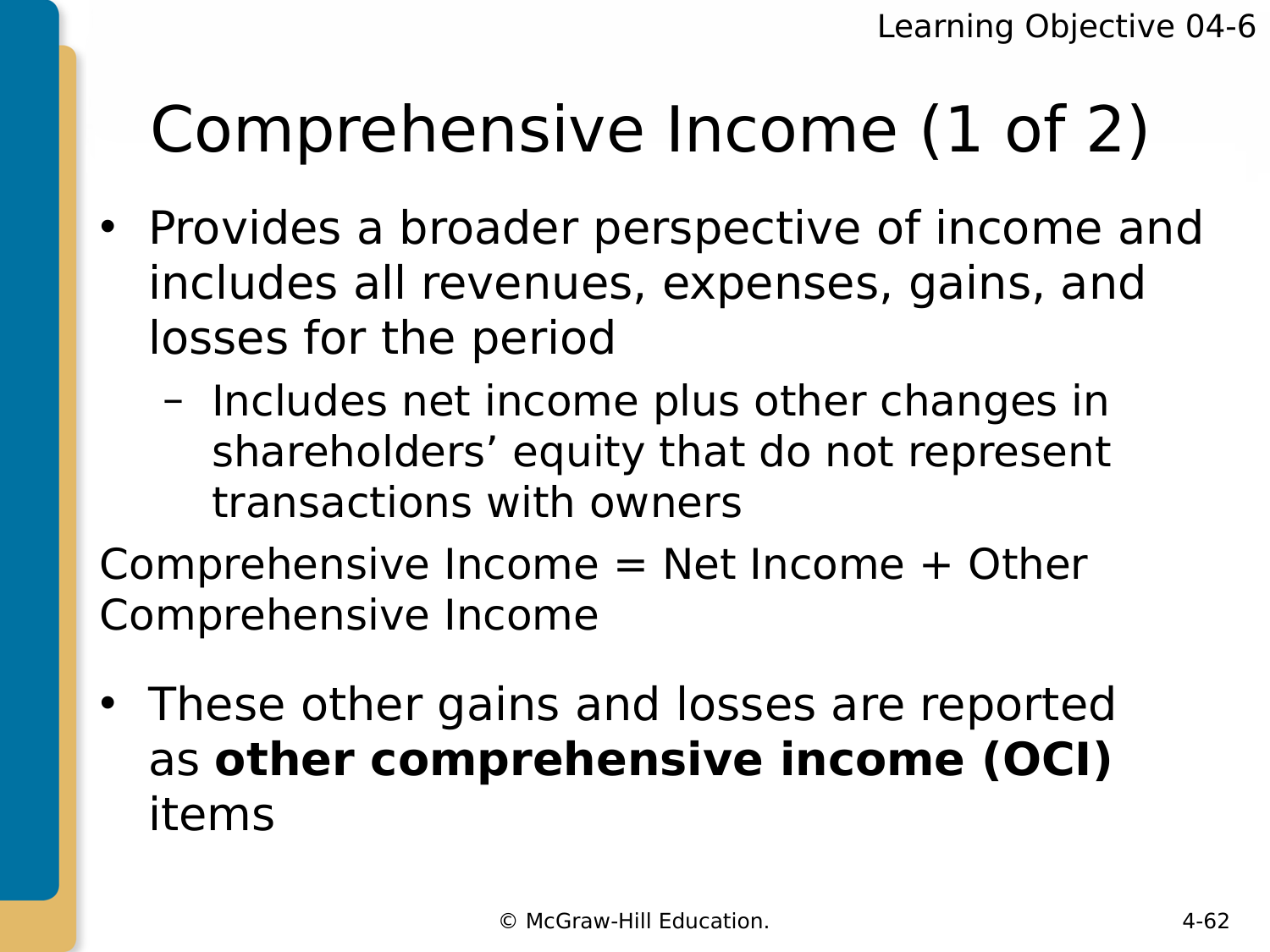

Learning Objective 04-6
# Comprehensive Income (1 of 2)
Provides a broader perspective of income and includes all revenues, expenses, gains, and losses for the period
Includes net income plus other changes in shareholders’ equity that do not represent transactions with owners
Comprehensive Income = Net Income + Other Comprehensive Income
These other gains and losses are reported as other comprehensive income (OCI) items